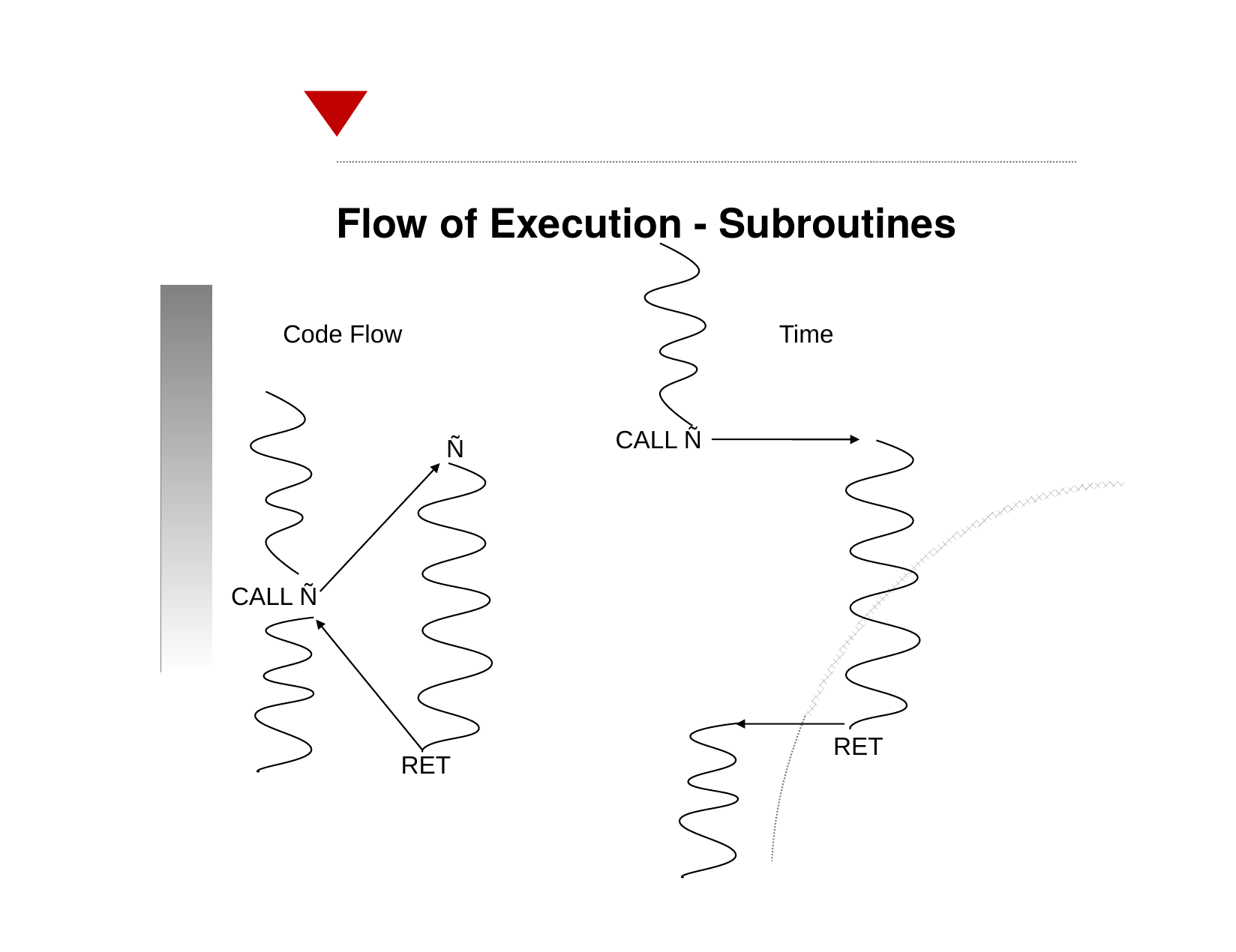

Flow of Execution - Subroutines

Code Flow
Time

CALL Ñ
Ñ

CALL Ñ

RET
RET